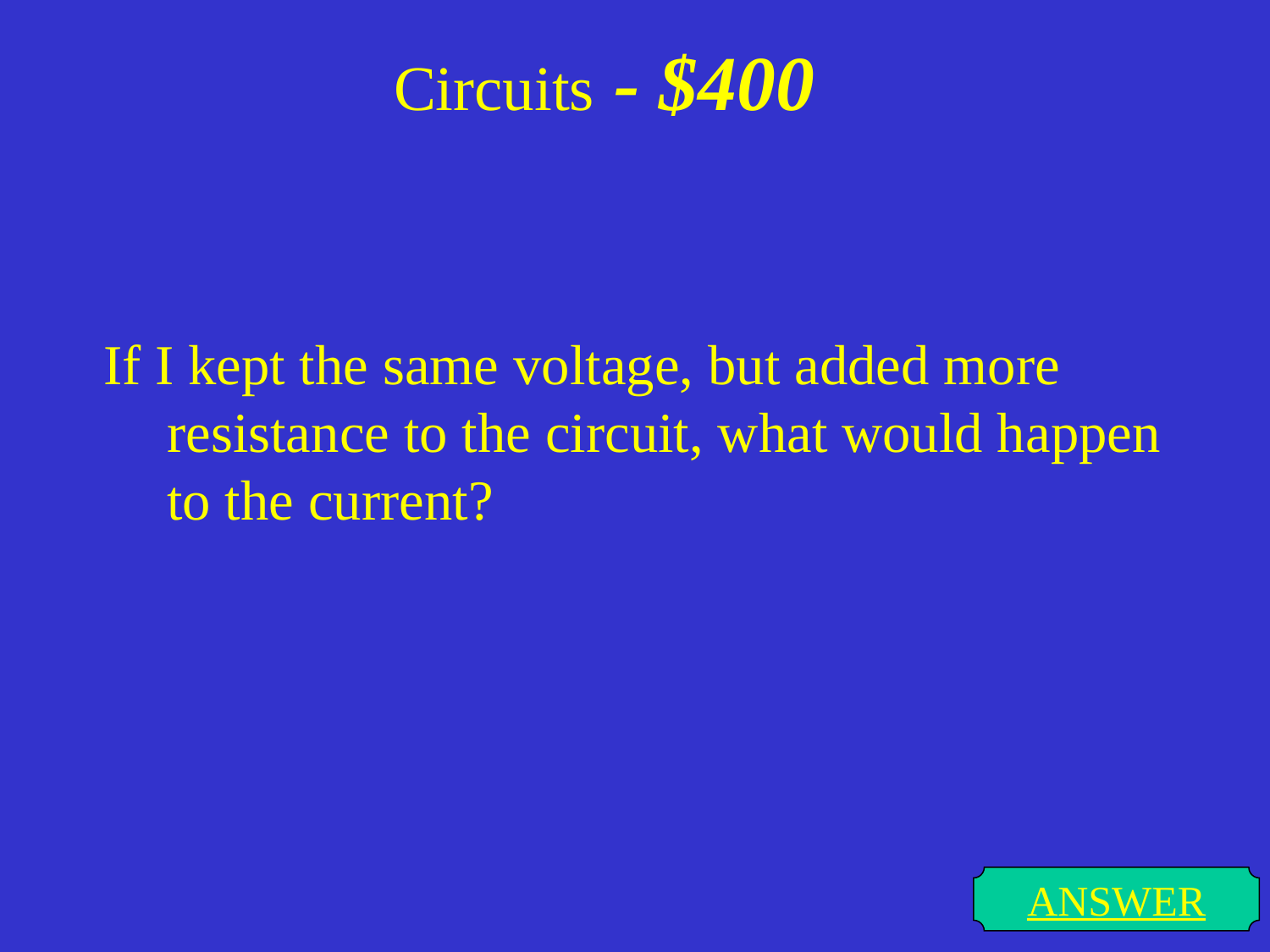

# Circuits - $400
If I kept the same voltage, but added more resistance to the circuit, what would happen to the current?

ANSWER